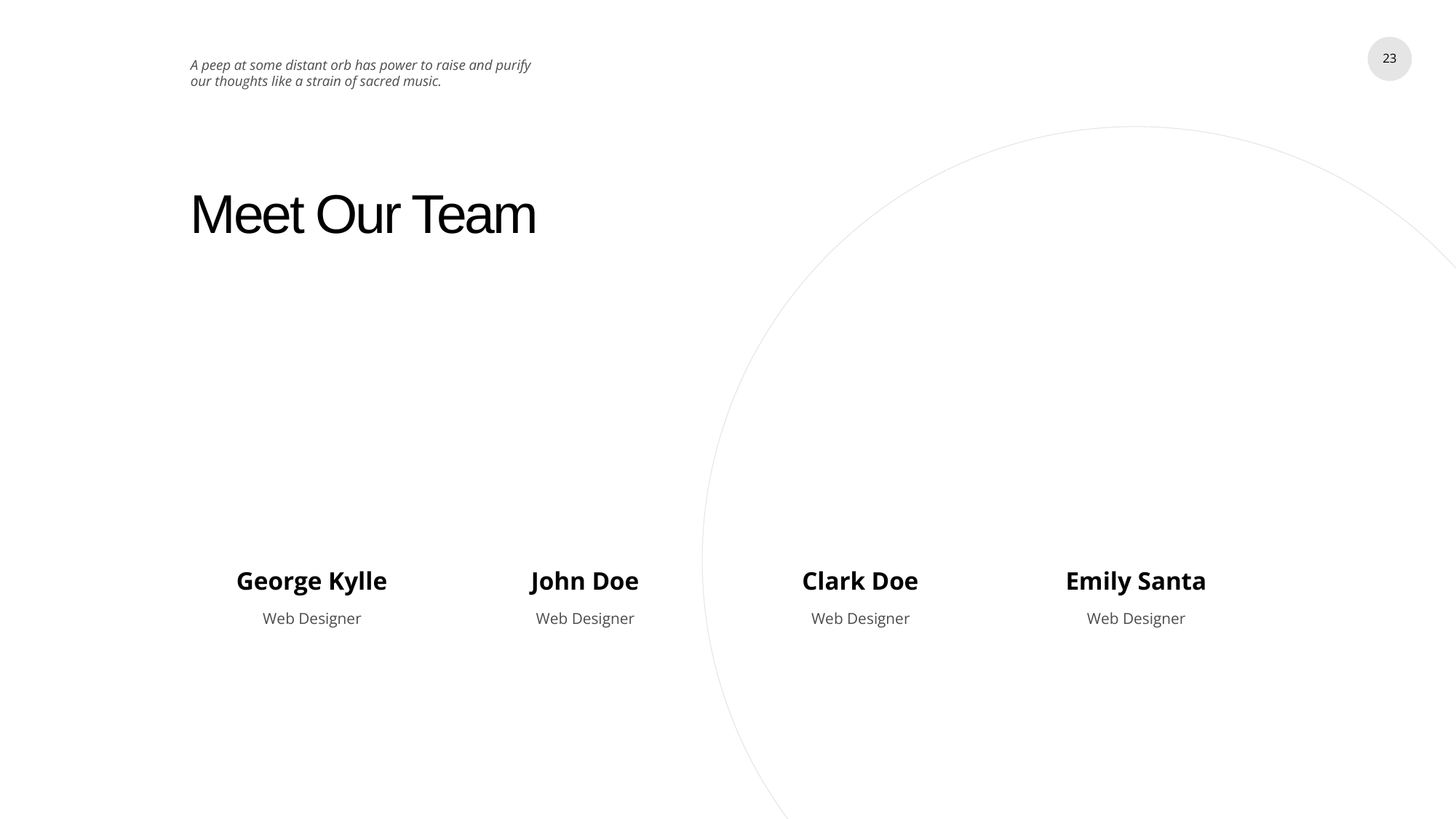

23
A peep at some distant orb has power to raise and purify our thoughts like a strain of sacred music.

# Meet Our Team

George Kylle
John Doe
Clark Doe
Emily Santa
Web Designer
Web Designer
Web Designer
Web Designer